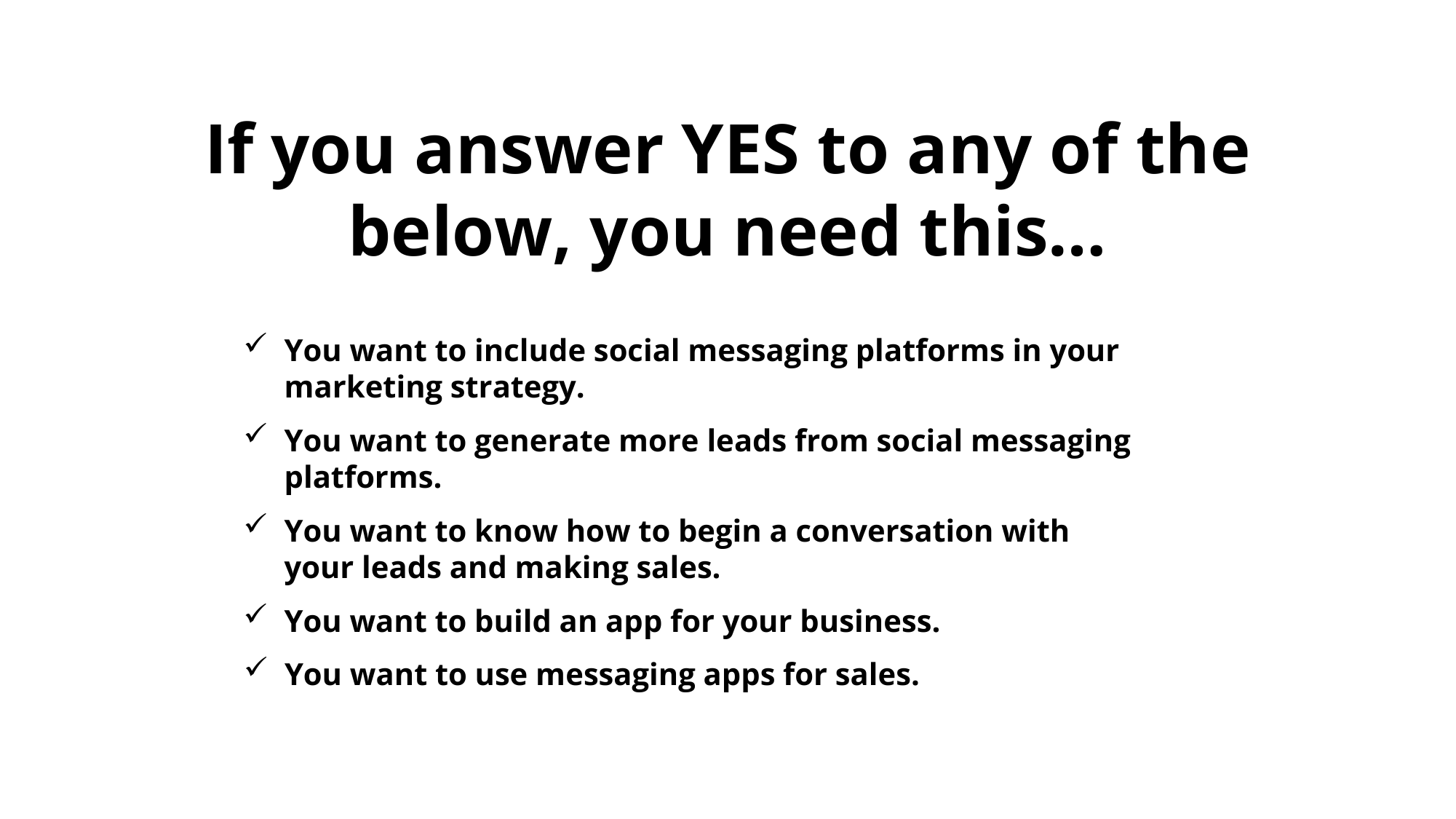

If you answer YES to any of the below, you need this…
You want to include social messaging platforms in your marketing strategy.
You want to generate more leads from social messaging platforms.
You want to know how to begin a conversation with your leads and making sales.
You want to build an app for your business.
You want to use messaging apps for sales.